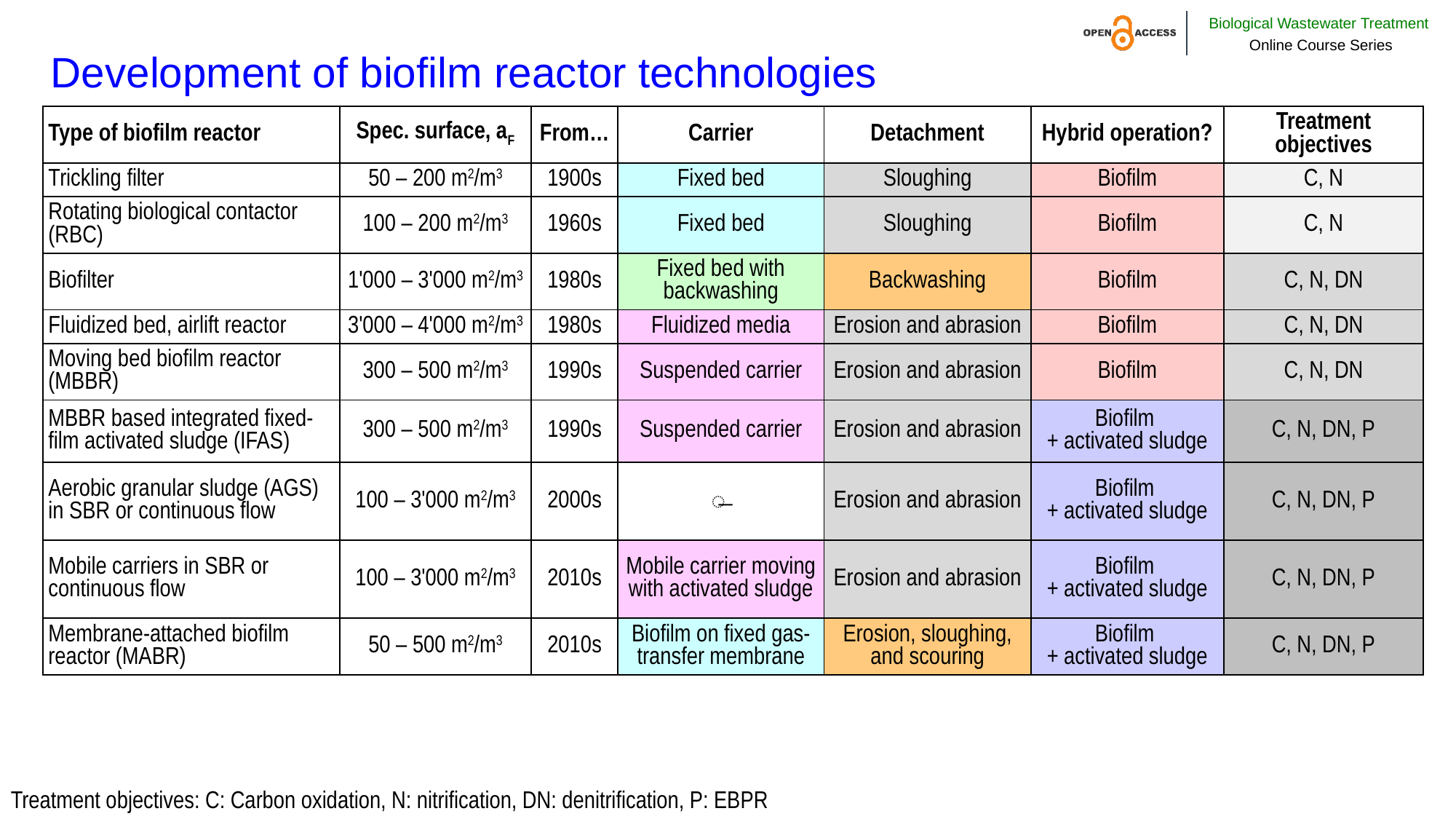

# Development of biofilm reactor technologies
| Type of biofilm reactor | Spec. surface, aF | From… | Carrier | Detachment | Hybrid operation? | Treatment objectives |
| --- | --- | --- | --- | --- | --- | --- |
| Trickling filter | 50 – 200 m2/m3 | 1900s | Fixed bed | Sloughing | Biofilm | C, N |
| Rotating biological contactor (RBC) | 100 – 200 m2/m3 | 1960s | Fixed bed | Sloughing | Biofilm | C, N |
| Biofilter | 1'000 – 3'000 m2/m3 | 1980s | Fixed bed with backwashing | Backwashing | Biofilm | C, N, DN |
| Fluidized bed, airlift reactor | 3'000 – 4'000 m2/m3 | 1980s | Fluidized media | Erosion and abrasion | Biofilm | C, N, DN |
| Moving bed biofilm reactor (MBBR) | 300 – 500 m2/m3 | 1990s | Suspended carrier | Erosion and abrasion | Biofilm | C, N, DN |
| MBBR based integrated fixed-film activated sludge (IFAS) | 300 – 500 m2/m3 | 1990s | Suspended carrier | Erosion and abrasion | Biofilm + activated sludge | C, N, DN, P |
| Aerobic granular sludge (AGS) in SBR or continuous flow | 100 – 3'000 m2/m3 | 2000s | ̶ | Erosion and abrasion | Biofilm + activated sludge | C, N, DN, P |
| Mobile carriers in SBR or continuous flow | 100 – 3'000 m2/m3 | 2010s | Mobile carrier moving with activated sludge | Erosion and abrasion | Biofilm + activated sludge | C, N, DN, P |
| Membrane-attached biofilm reactor (MABR) | 50 – 500 m2/m3 | 2010s | Biofilm on fixed gas-transfer membrane | Erosion, sloughing, and scouring | Biofilm + activated sludge | C, N, DN, P |
Treatment objectives: C: Carbon oxidation, N: nitrification, DN: denitrification, P: EBPR